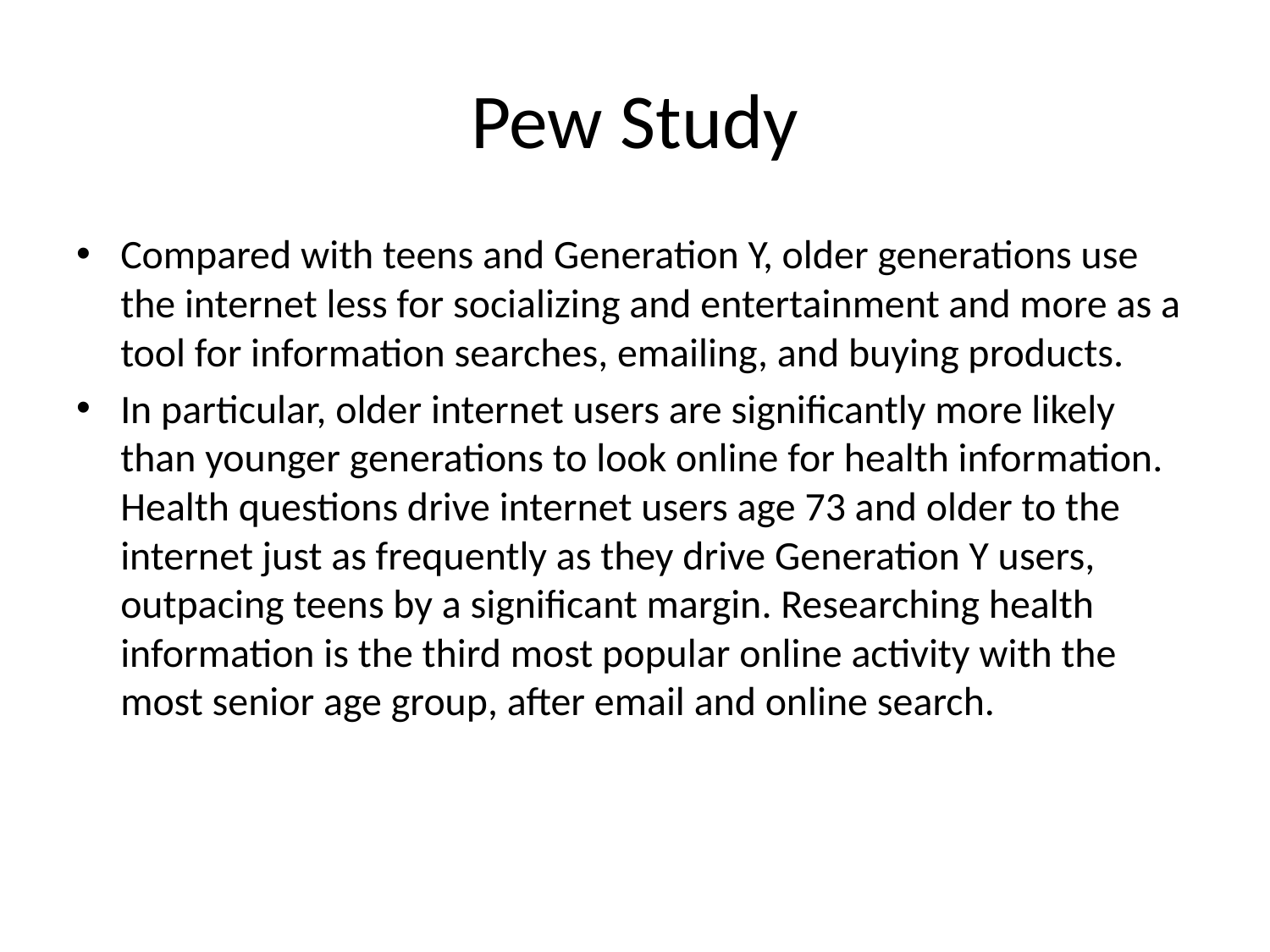

# Pew Study
Compared with teens and Generation Y, older generations use the internet less for socializing and entertainment and more as a tool for information searches, emailing, and buying products.
In particular, older internet users are significantly more likely than younger generations to look online for health information. Health questions drive internet users age 73 and older to the internet just as frequently as they drive Generation Y users, outpacing teens by a significant margin. Researching health information is the third most popular online activity with the most senior age group, after email and online search.